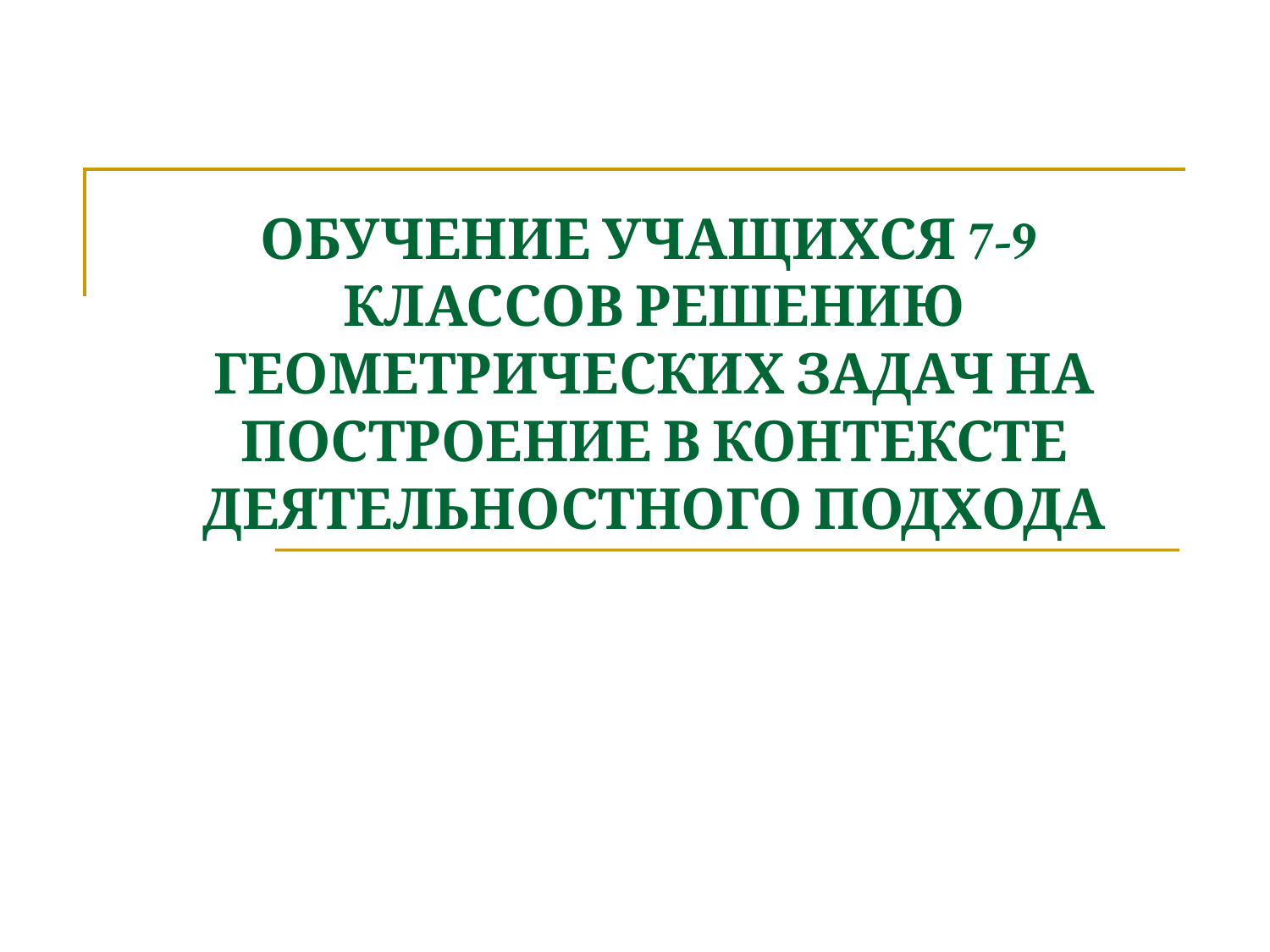

# ОБУЧЕНИЕ УЧАЩИХСЯ 7-9  КЛАССОВ РЕШЕНИЮ ГЕОМЕТРИЧЕСКИХ ЗАДАЧ НА ПОСТРОЕНИЕ В КОНТЕКСТЕ ДЕЯТЕЛЬНОСТНОГО ПОДХОДА